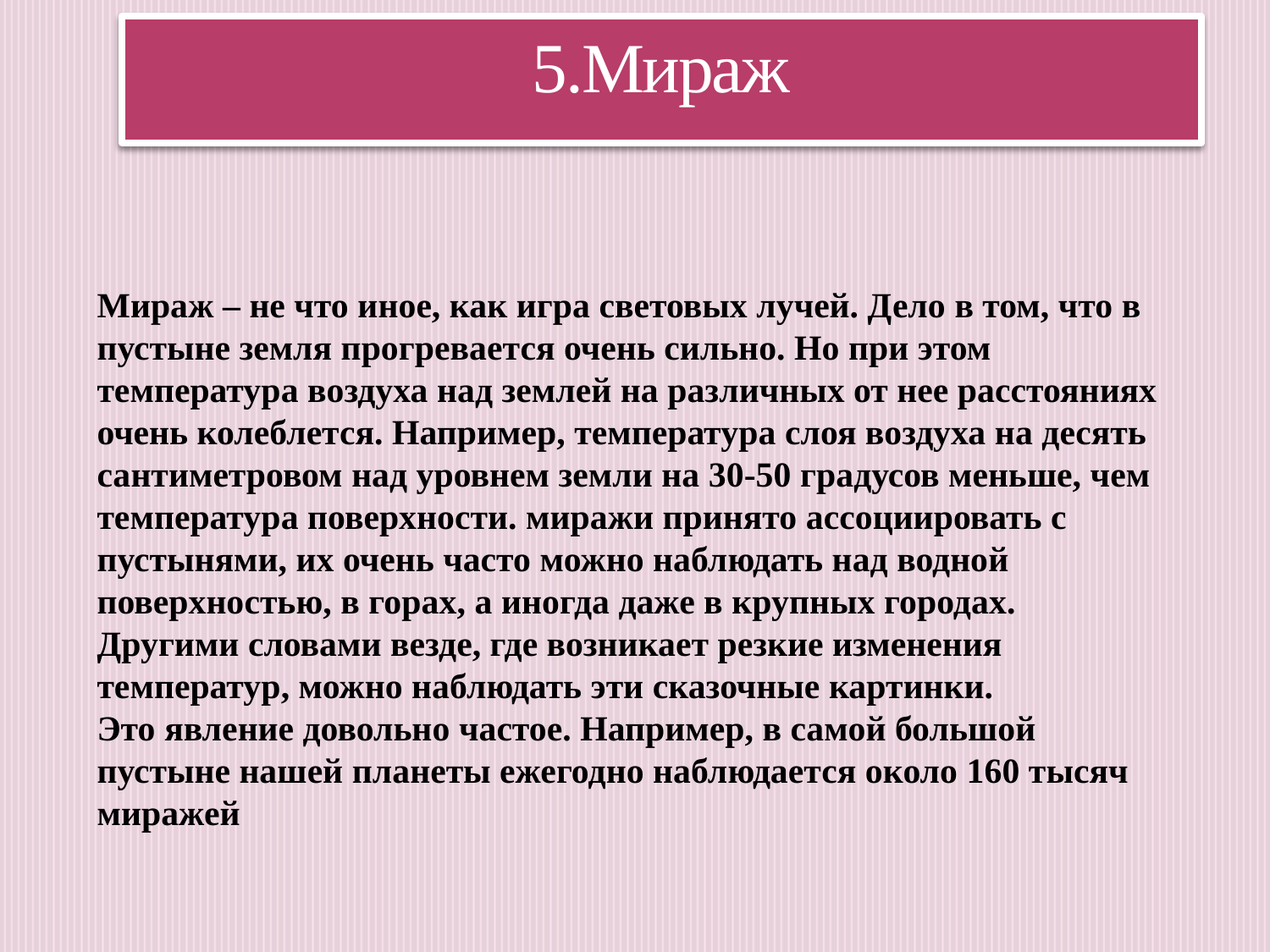

5.Мираж
Мираж – не что иное, как игра световых лучей. Дело в том, что в пустыне земля прогревается очень сильно. Но при этом температура воздуха над землей на различных от нее расстояниях очень колеблется. Например, температура слоя воздуха на десять сантиметровом над уровнем земли на 30-50 градусов меньше, чем температура поверхности. миражи принято ассоциировать с пустынями, их очень часто можно наблюдать над водной поверхностью, в горах, а иногда даже в крупных городах. Другими словами везде, где возникает резкие изменения температур, можно наблюдать эти сказочные картинки.
Это явление довольно частое. Например, в самой большой пустыне нашей планеты ежегодно наблюдается около 160 тысяч миражей